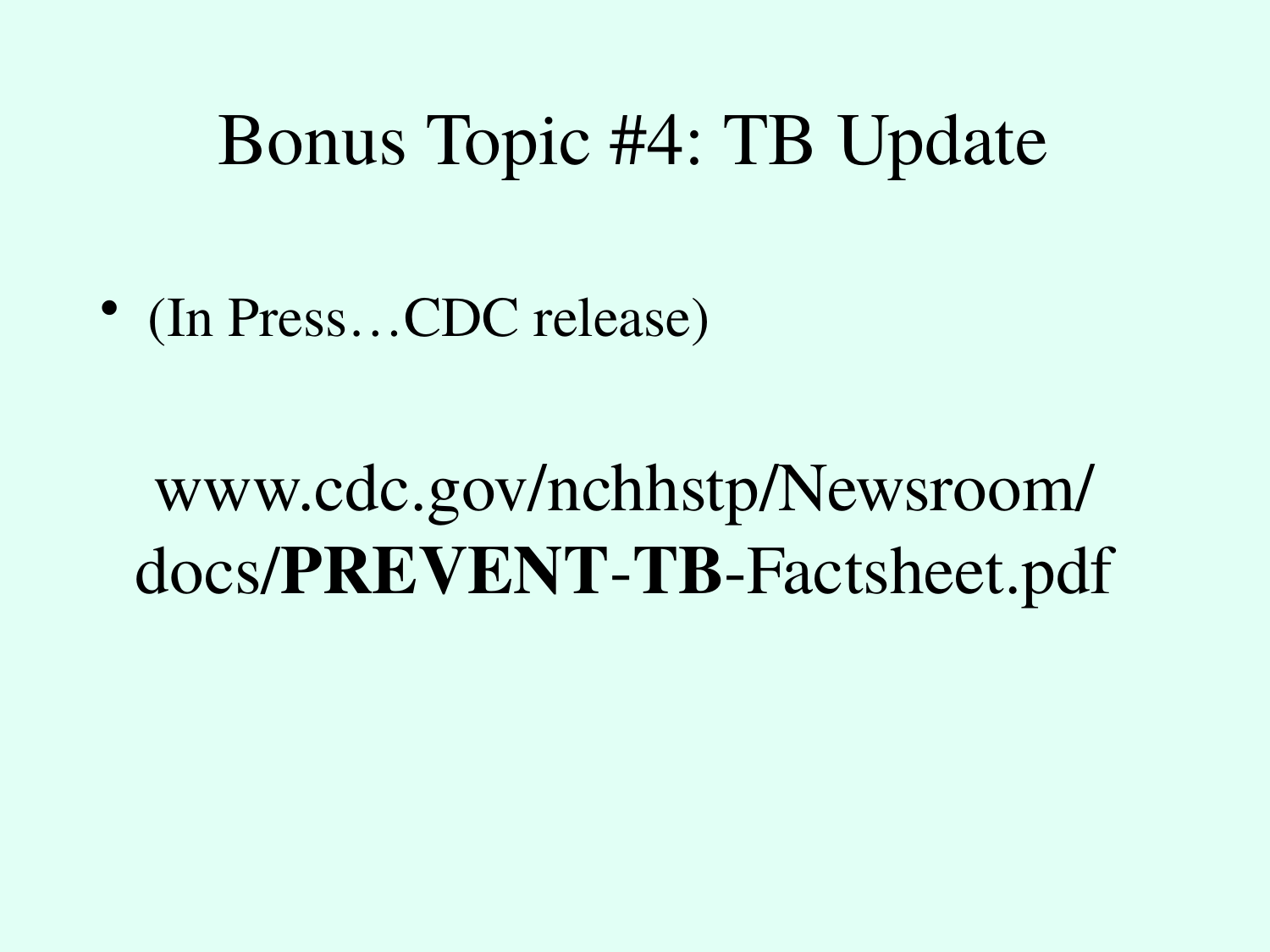

Bonus Topic #4: TB Update
(In Press…CDC release)
# www.cdc.gov/nchhstp/Newsroom/docs/PREVENT-TB-Factsheet.pdf